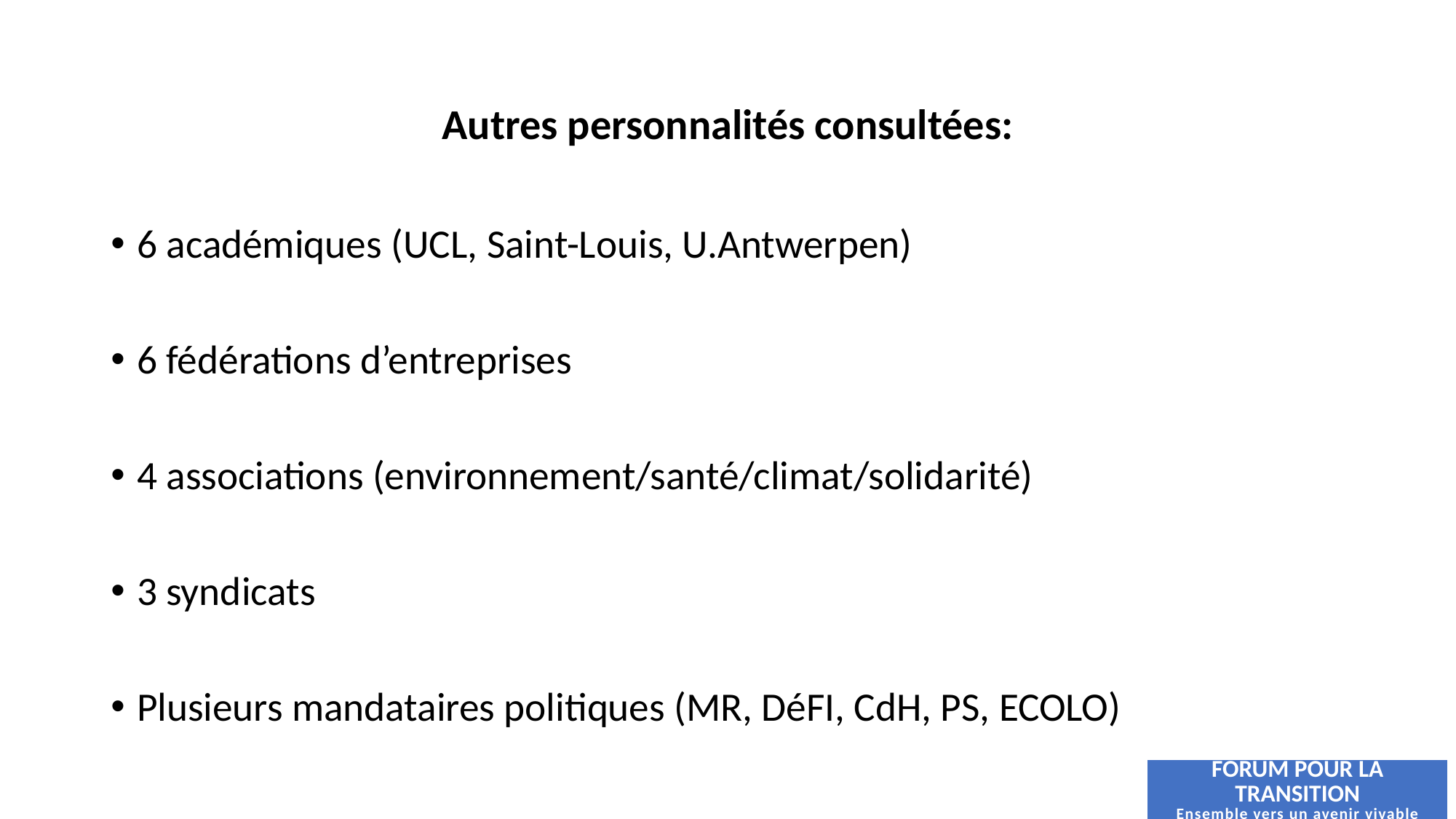

# Autres personnalités consultées:
6 académiques (UCL, Saint-Louis, U.Antwerpen)

6 fédérations d’entreprises

4 associations (environnement/santé/climat/solidarité)

3 syndicats

Plusieurs mandataires politiques (MR, DéFI, CdH, PS, ECOLO)